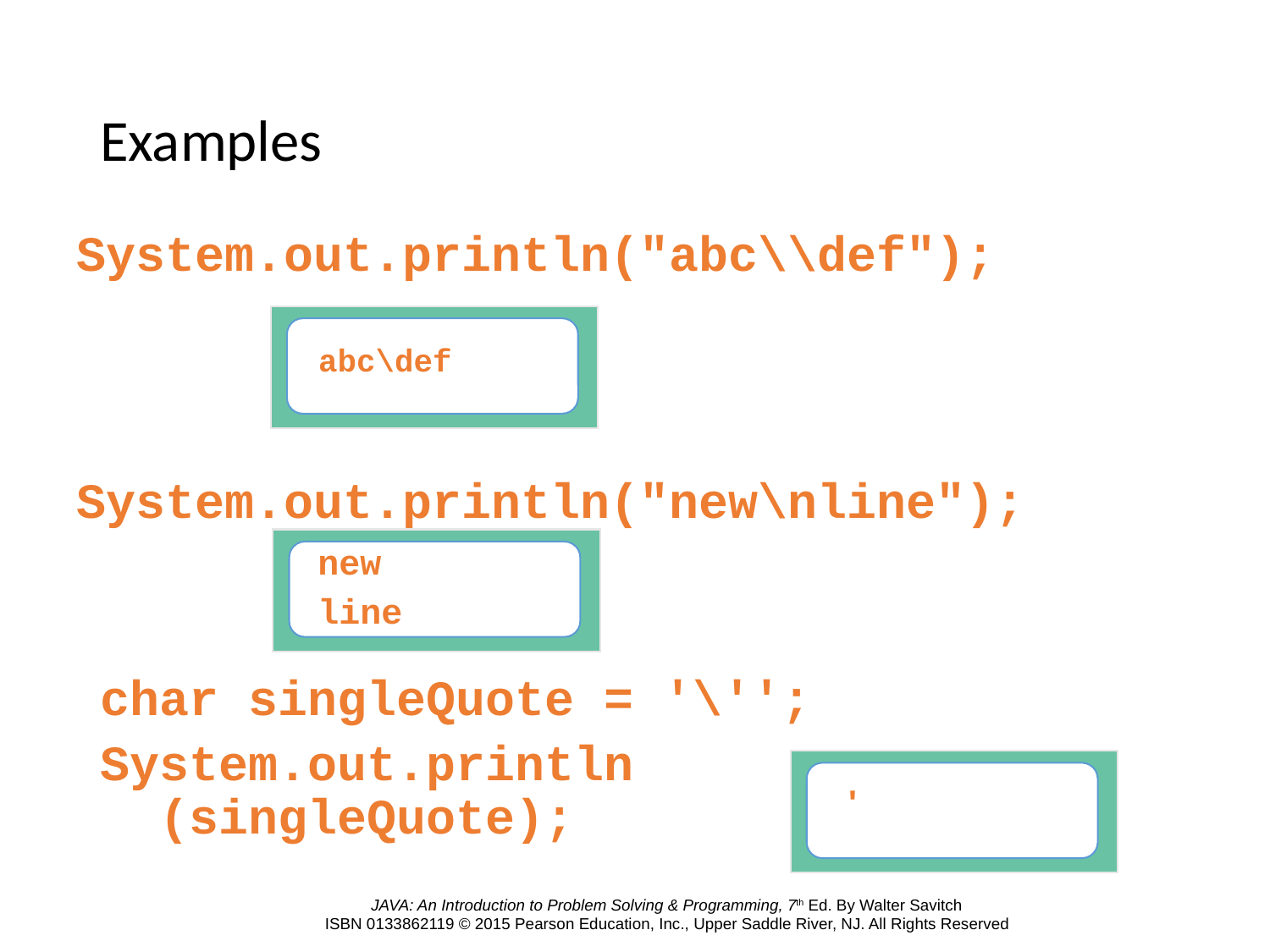

# Examples
System.out.println("abc\\def");

System.out.println("new\nline");

	char singleQuote = '\'';
	System.out.println
  (singleQuote);

abc\def

new
line

'